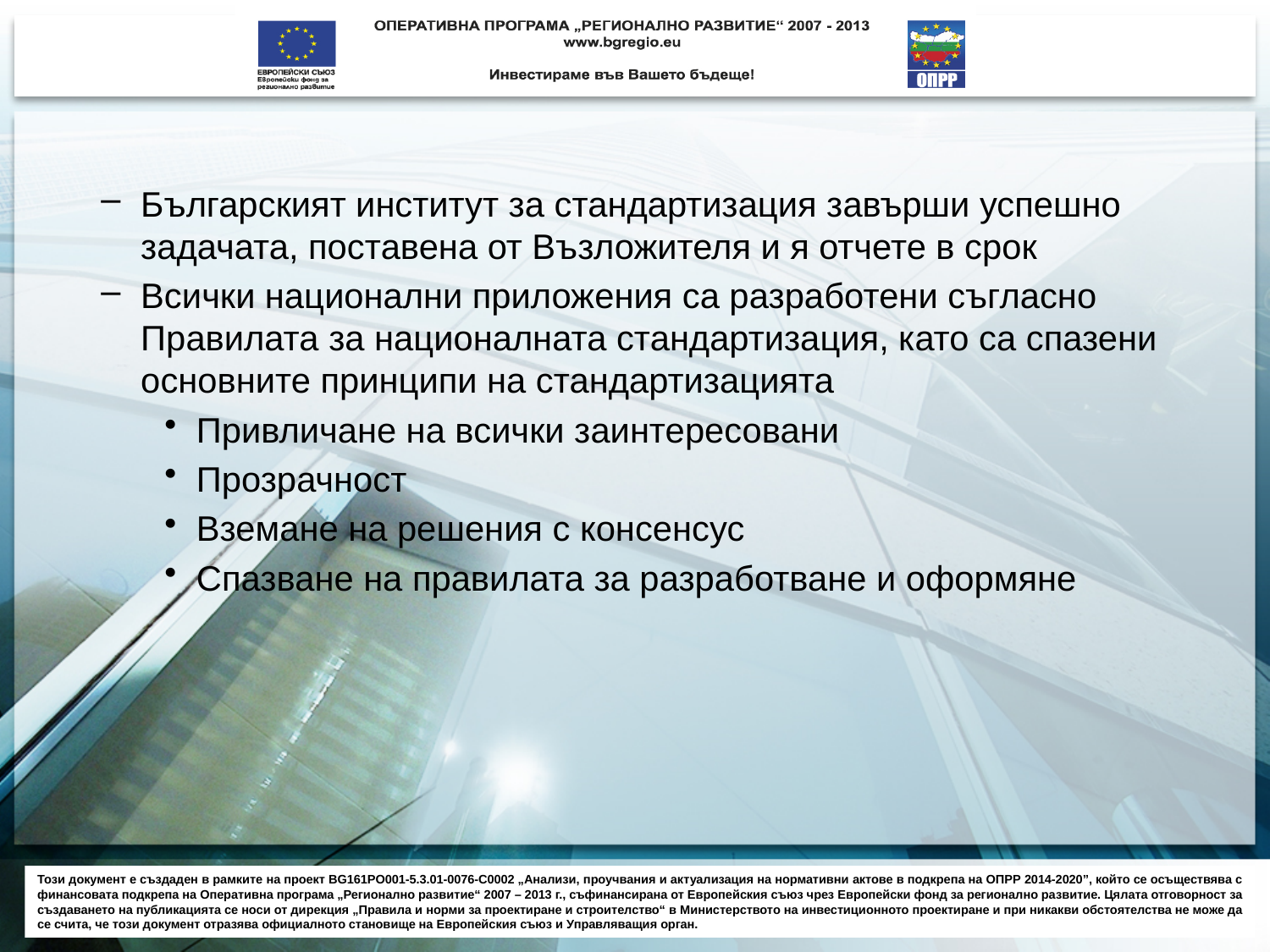

Българският институт за стандартизация завърши успешно задачата, поставена от Възложителя и я отчете в срок
Всички национални приложения са разработени съгласно Правилата за националната стандартизация, като са спазени основните принципи на стандартизацията
Привличане на всички заинтересовани
Прозрачност
Вземане на решения с консенсус
Спазване на правилата за разработване и оформяне